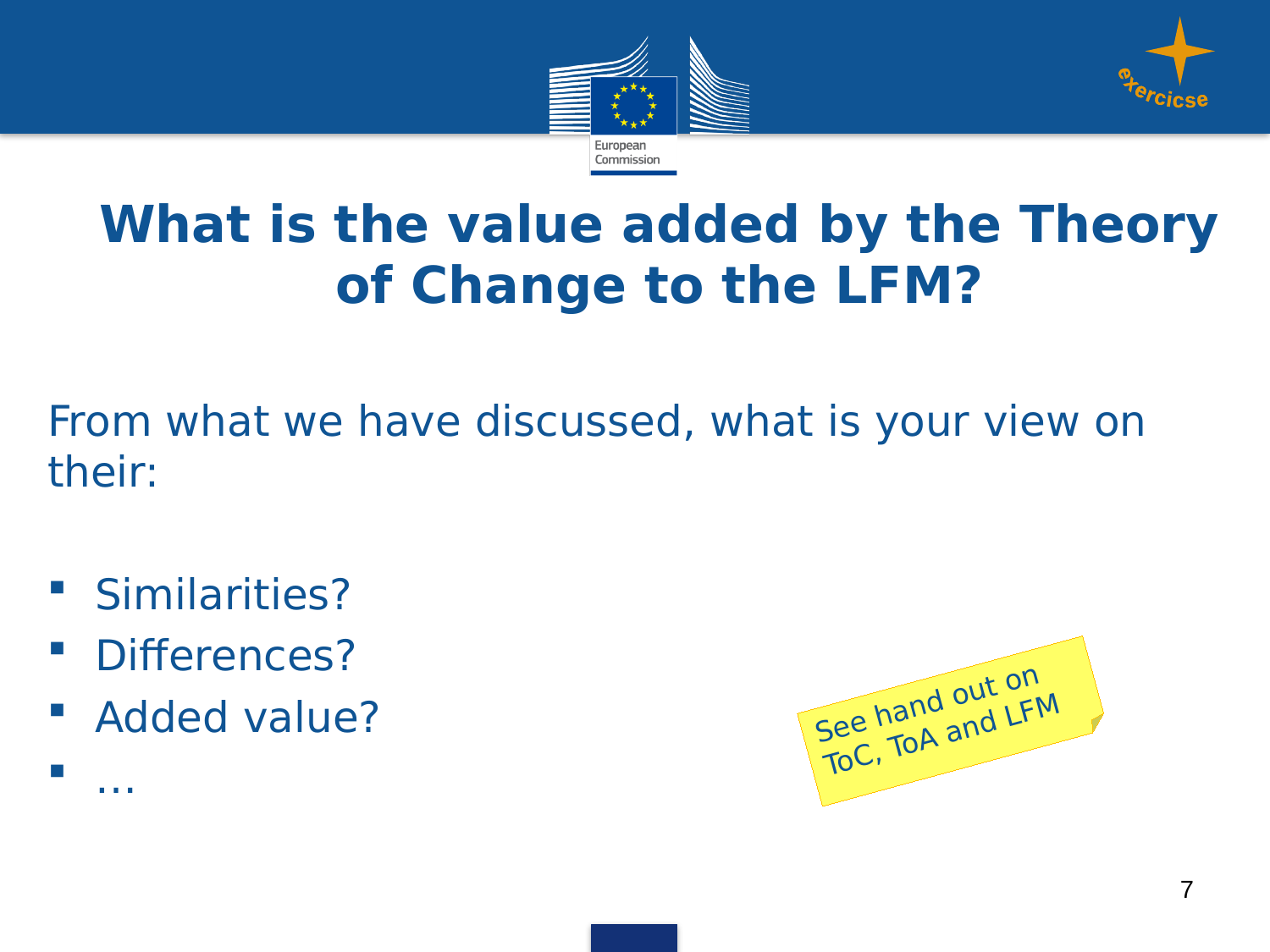

exercicse
exercicse
What is the value added by the Theory of Change to the LFM?

From what we have discussed, what is your view on their:

Similarities?
Differences?
Added value?
…

See hand out on ToC, ToA and LFM
7